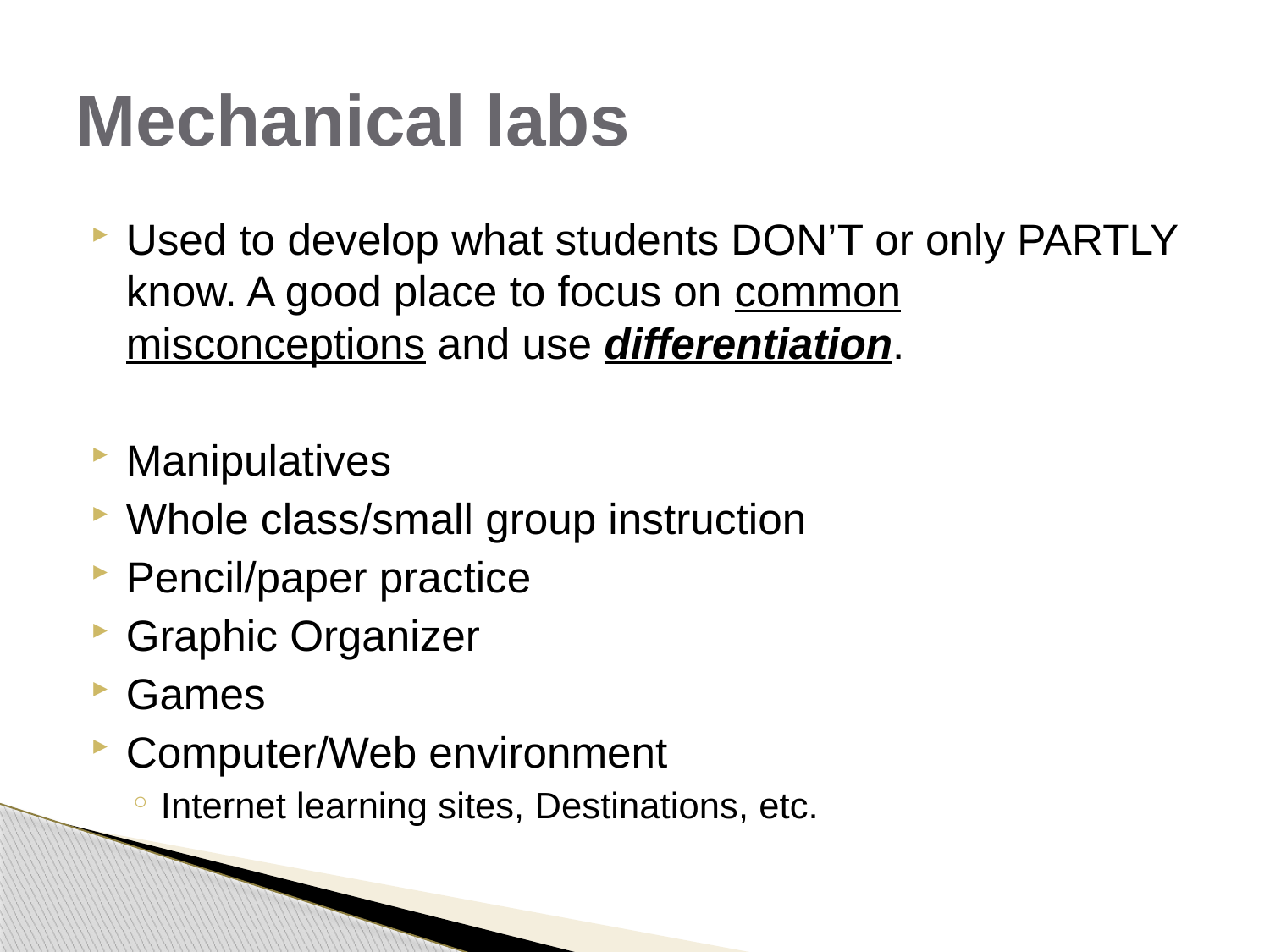

# Mechanical labs
Used to develop what students DON’T or only PARTLY know. A good place to focus on common misconceptions and use differentiation.

Manipulatives
Whole class/small group instruction
Pencil/paper practice
Graphic Organizer
Games
Computer/Web environment
Internet learning sites, Destinations, etc.